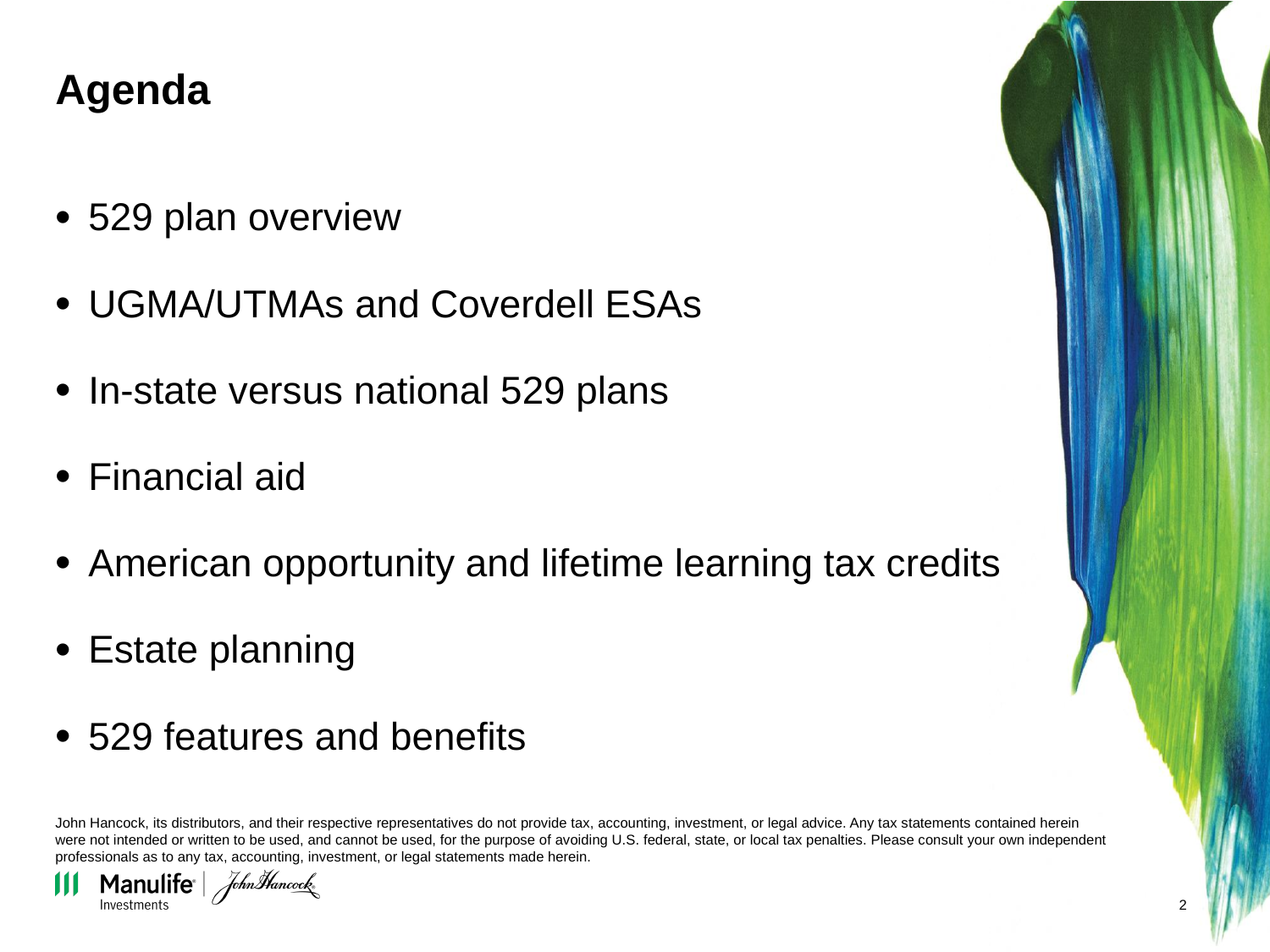

# Agenda
529 plan overview
UGMA/UTMAs and Coverdell ESAs
In-state versus national 529 plans
Financial aid
American opportunity and lifetime learning tax credits
Estate planning
529 features and benefits
John Hancock, its distributors, and their respective representatives do not provide tax, accounting, investment, or legal advice. Any tax statements contained herein were not intended or written to be used, and cannot be used, for the purpose of avoiding U.S. federal, state, or local tax penalties. Please consult your own independent professionals as to any tax, accounting, investment, or legal statements made herein.
2
THIS MATERIAL IS FOR INSTITUTIONAL/BROKER-DEALER USE ONLY. NOT FOR DISTRIBUTION OR USE WITH THE PUBLIC.